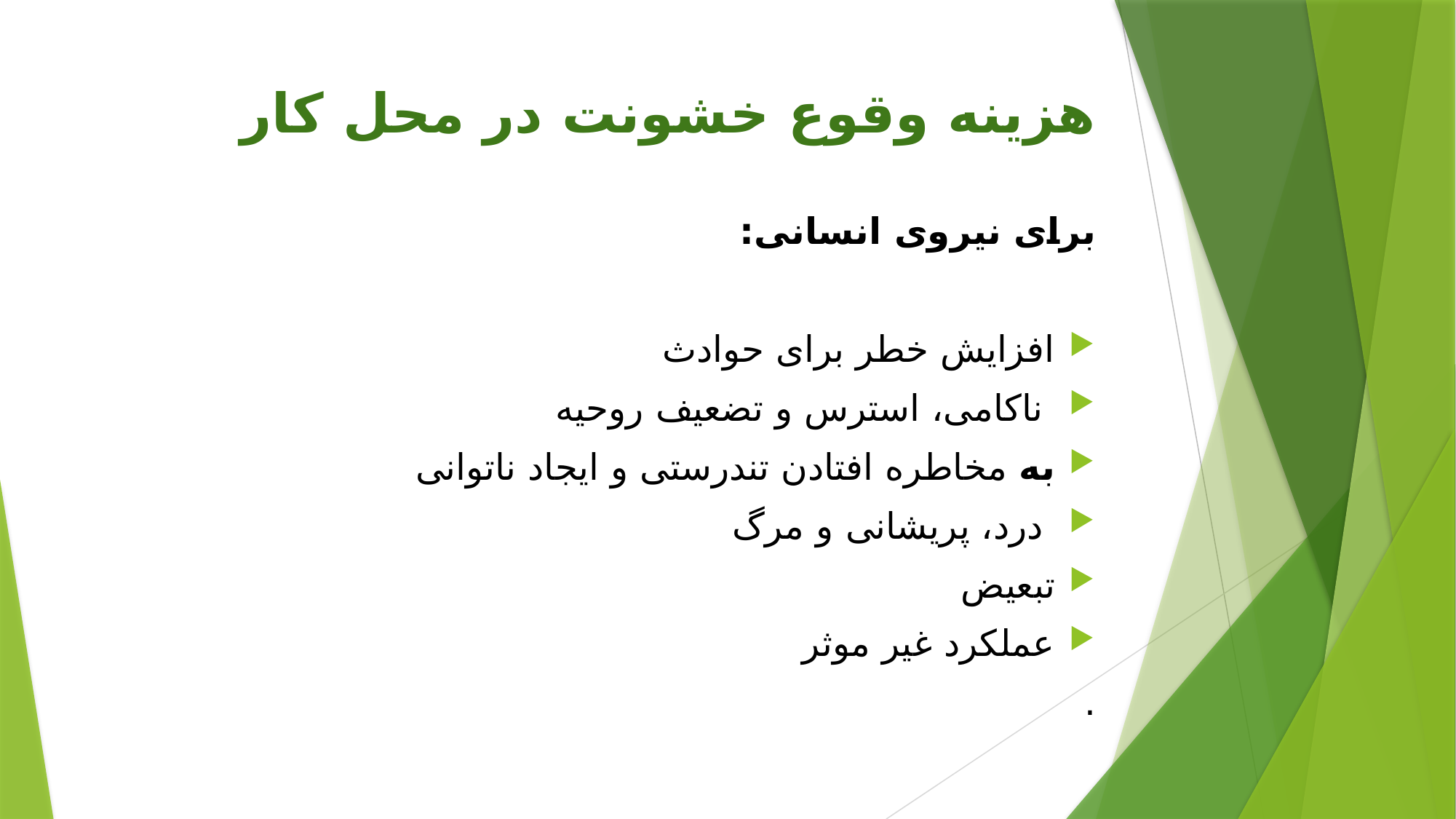

# هزینه وقوع خشونت در محل کار
برای نیروی انسانی:

افزایش خطر برای حوادث
 ناکامی، استرس و تضعیف روحیه
به مخاطره افتادن تندرستی و ایجاد ناتوانی
 درد، پریشانی و مرگ
تبعیض
عملکرد غیر موثر
.